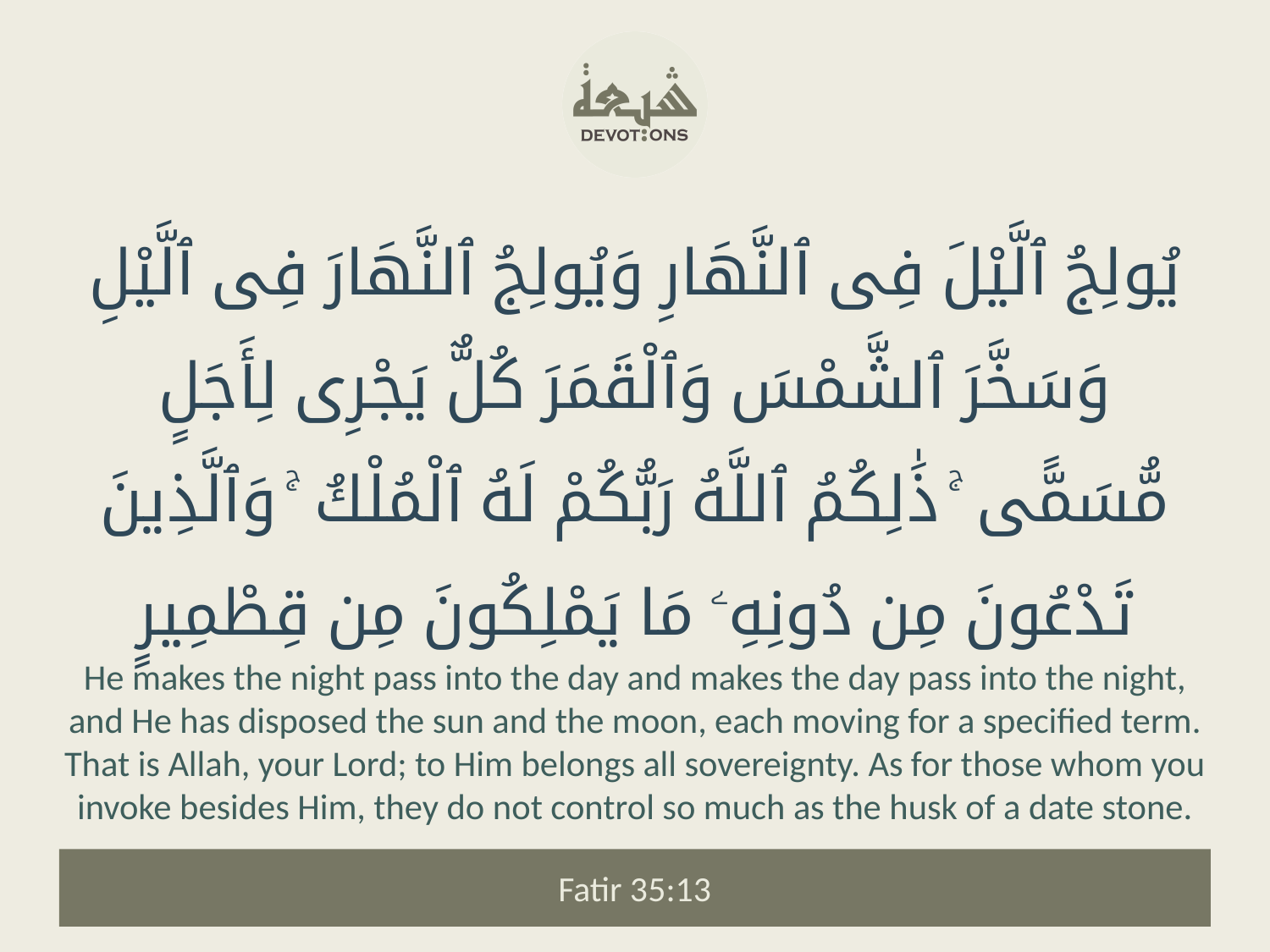

يُولِجُ ٱلَّيْلَ فِى ٱلنَّهَارِ وَيُولِجُ ٱلنَّهَارَ فِى ٱلَّيْلِ وَسَخَّرَ ٱلشَّمْسَ وَٱلْقَمَرَ كُلٌّ يَجْرِى لِأَجَلٍ مُّسَمًّى ۚ ذَٰلِكُمُ ٱللَّهُ رَبُّكُمْ لَهُ ٱلْمُلْكُ ۚ وَٱلَّذِينَ تَدْعُونَ مِن دُونِهِۦ مَا يَمْلِكُونَ مِن قِطْمِيرٍ
He makes the night pass into the day and makes the day pass into the night, and He has disposed the sun and the moon, each moving for a specified term. That is Allah, your Lord; to Him belongs all sovereignty. As for those whom you invoke besides Him, they do not control so much as the husk of a date stone.
Fatir 35:13